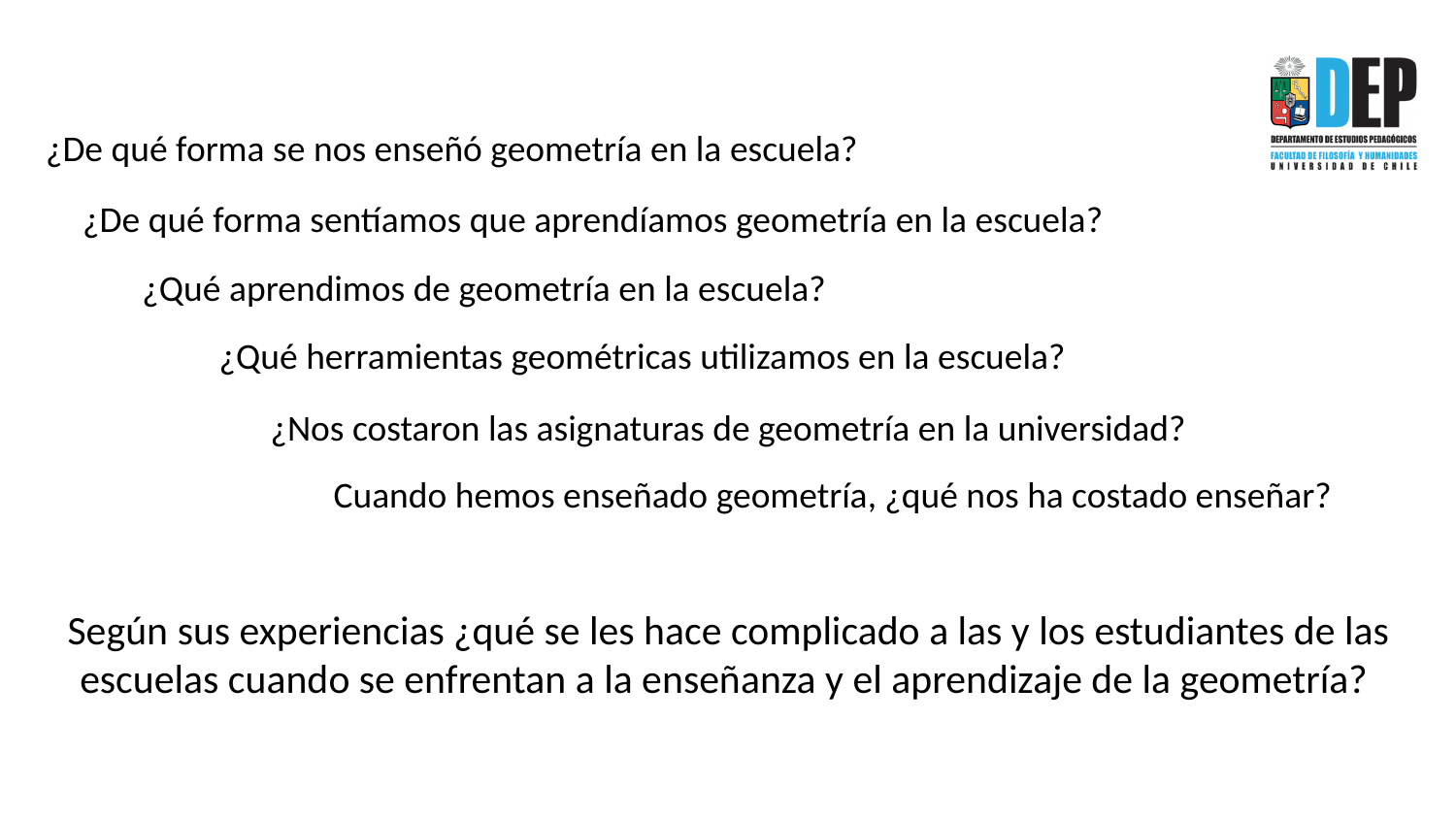

¿De qué forma se nos enseñó geometría en la escuela?
¿De qué forma sentíamos que aprendíamos geometría en la escuela?
¿Qué aprendimos de geometría en la escuela?
¿Qué herramientas geométricas utilizamos en la escuela?
¿Nos costaron las asignaturas de geometría en la universidad?
Cuando hemos enseñado geometría, ¿qué nos ha costado enseñar?
Según sus experiencias ¿qué se les hace complicado a las y los estudiantes de las escuelas cuando se enfrentan a la enseñanza y el aprendizaje de la geometría?